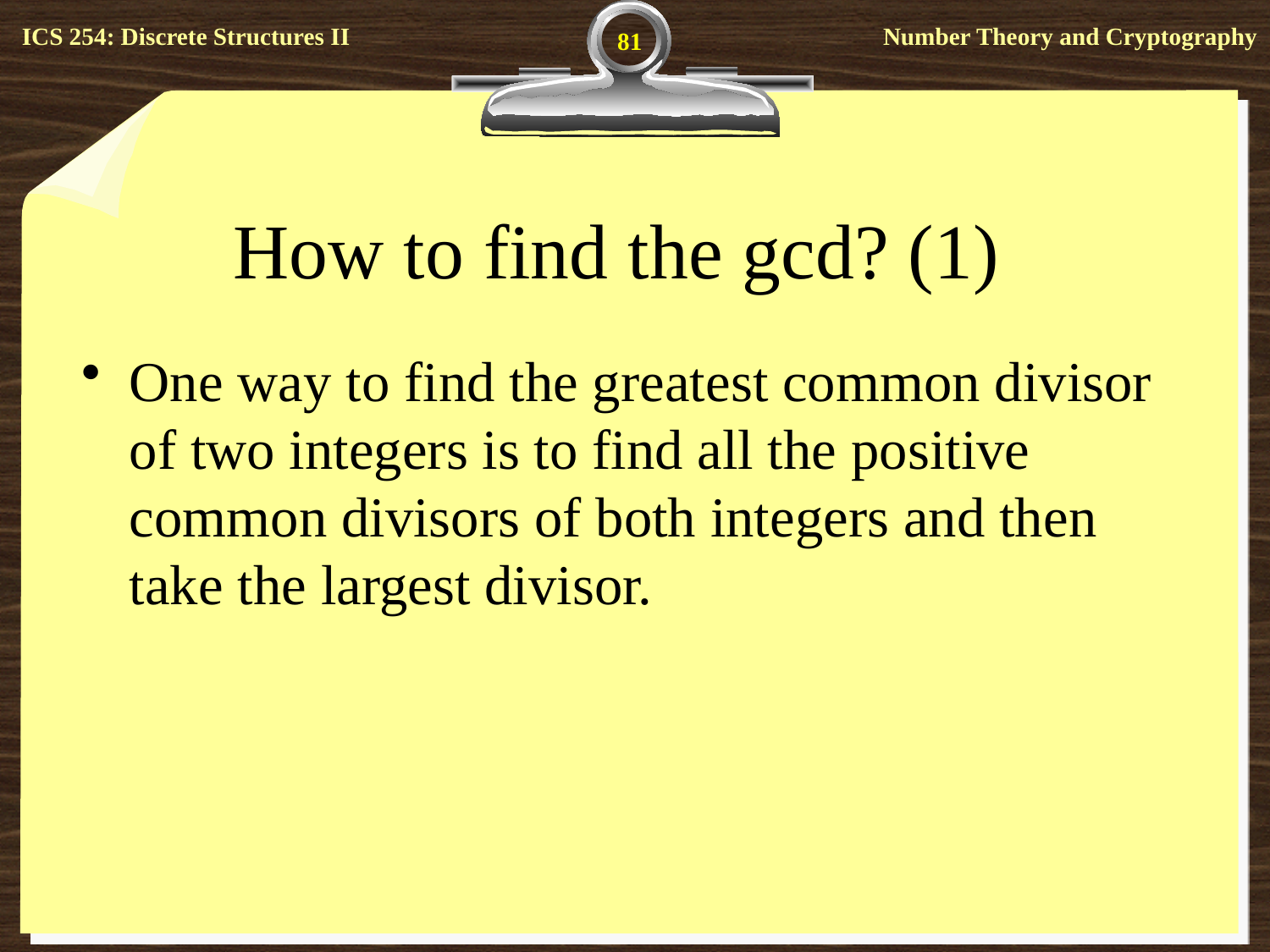

81
# How to find the gcd? (1)
One way to find the greatest common divisor of two integers is to find all the positive common divisors of both integers and then take the largest divisor.